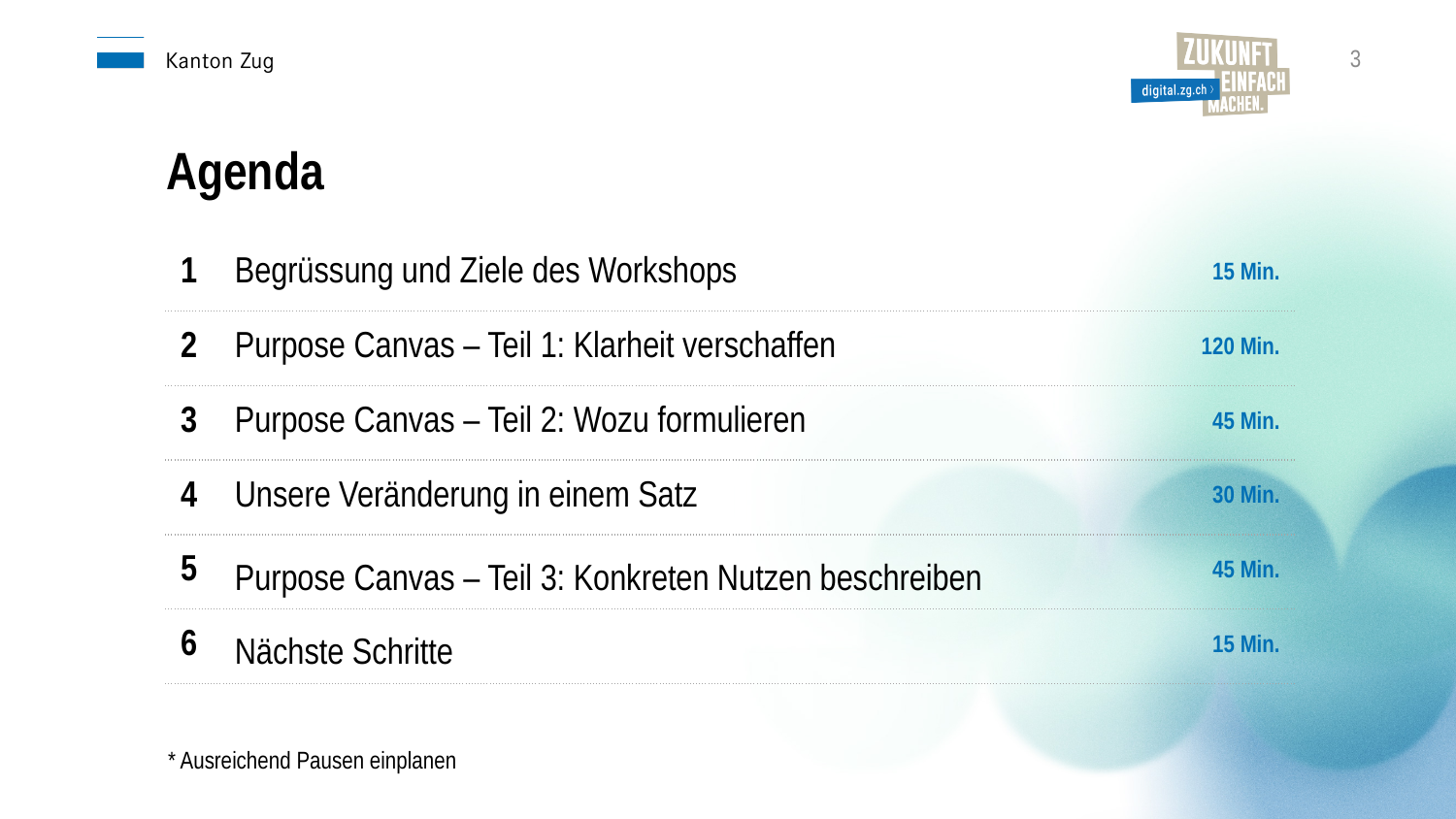

3
Agenda
| 1 | Begrüssung und Ziele des Workshops | 15 Min. |
| --- | --- | --- |
| 2 | Purpose Canvas – Teil 1: Klarheit verschaffen | 120 Min. |
| 3 | Purpose Canvas – Teil 2: Wozu formulieren | 45 Min. |
| 4 | Unsere Veränderung in einem Satz | 30 Min. |
| 5 | Purpose Canvas – Teil 3: Konkreten Nutzen beschreiben | 45 Min. |
| 6 | Nächste Schritte | 15 Min. |
* Ausreichend Pausen einplanen